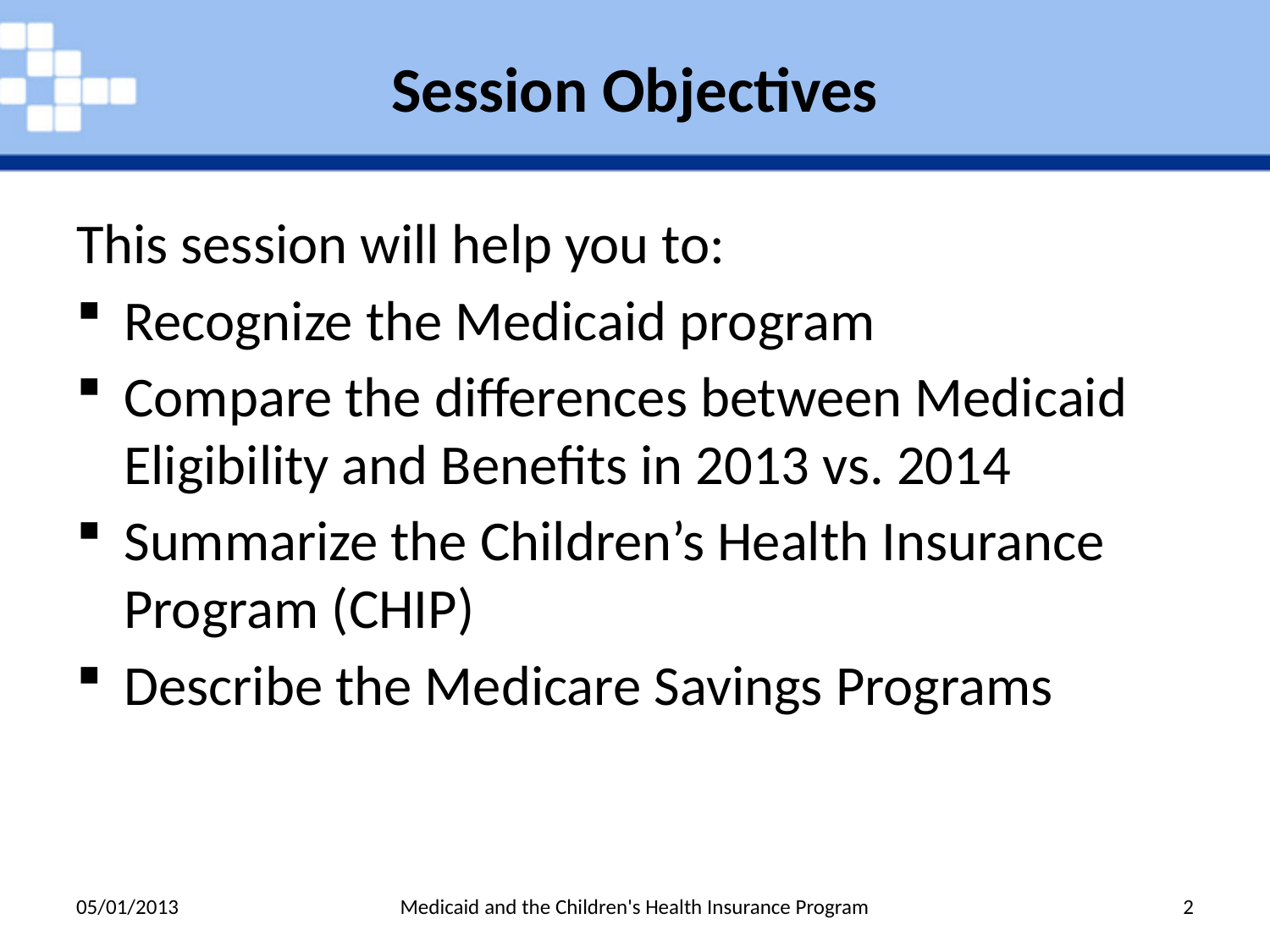

# Session Objectives
This session will help you to:
Recognize the Medicaid program
Compare the differences between Medicaid Eligibility and Benefits in 2013 vs. 2014
Summarize the Children’s Health Insurance Program (CHIP)
Describe the Medicare Savings Programs
05/01/2013
Medicaid and the Children's Health Insurance Program
2